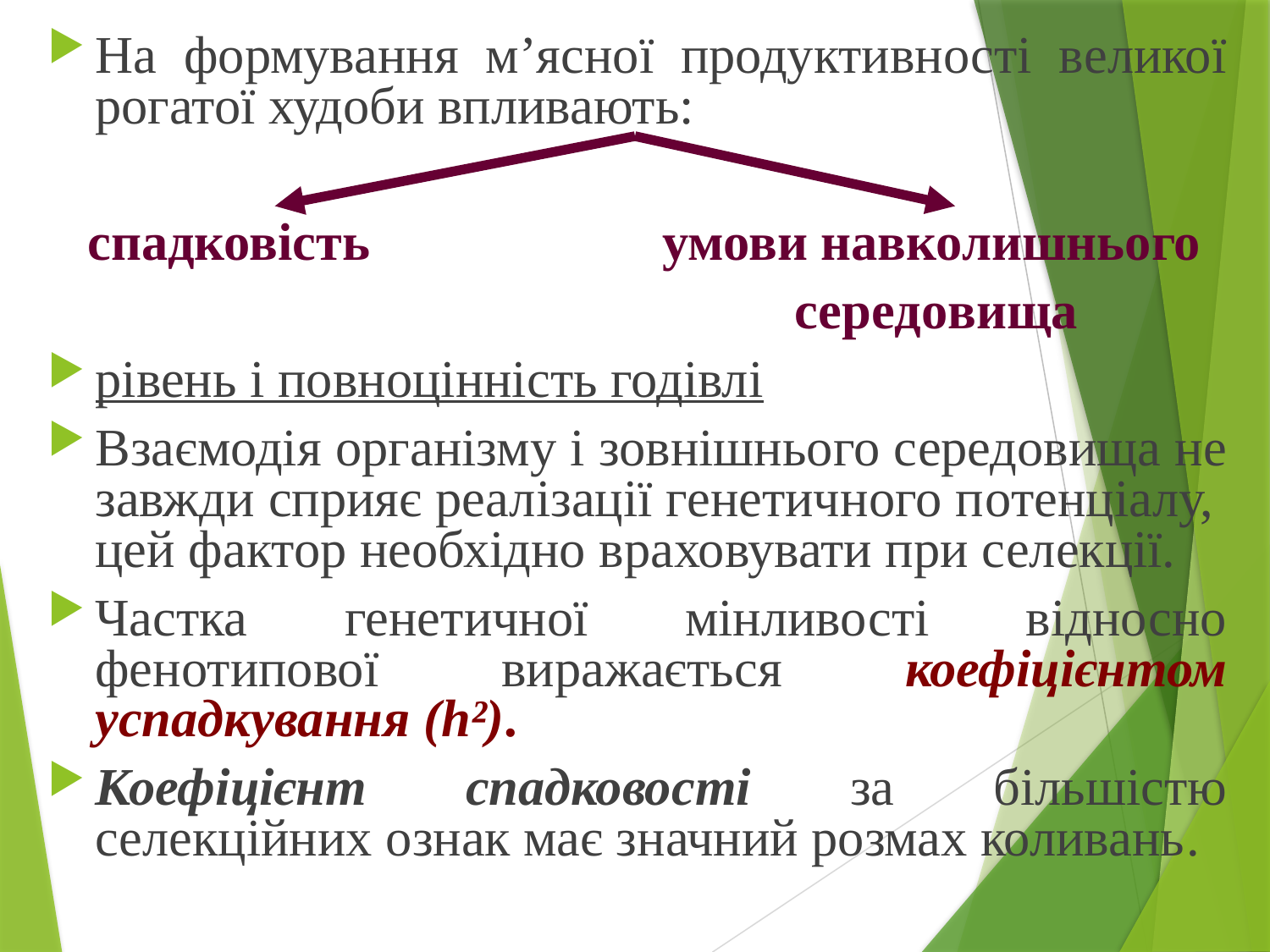

На формування м’ясної продуктивності великої рогатої худоби впливають:

   спадковість                      умови навколишнього
                                                        середовища
рівень і повноцінність годівлі
Взаємодія організму і зовнішнього середовища не завжди сприяє реалізації генетичного потенціалу,  цей фактор необхідно враховувати при селекції.
Частка генетичної мінливості відносно фенотипової виражається коефіцієнтом успадкування (h²).
Коефіцієнт спадковості за більшістю селекційних ознак має значний розмах коливань.